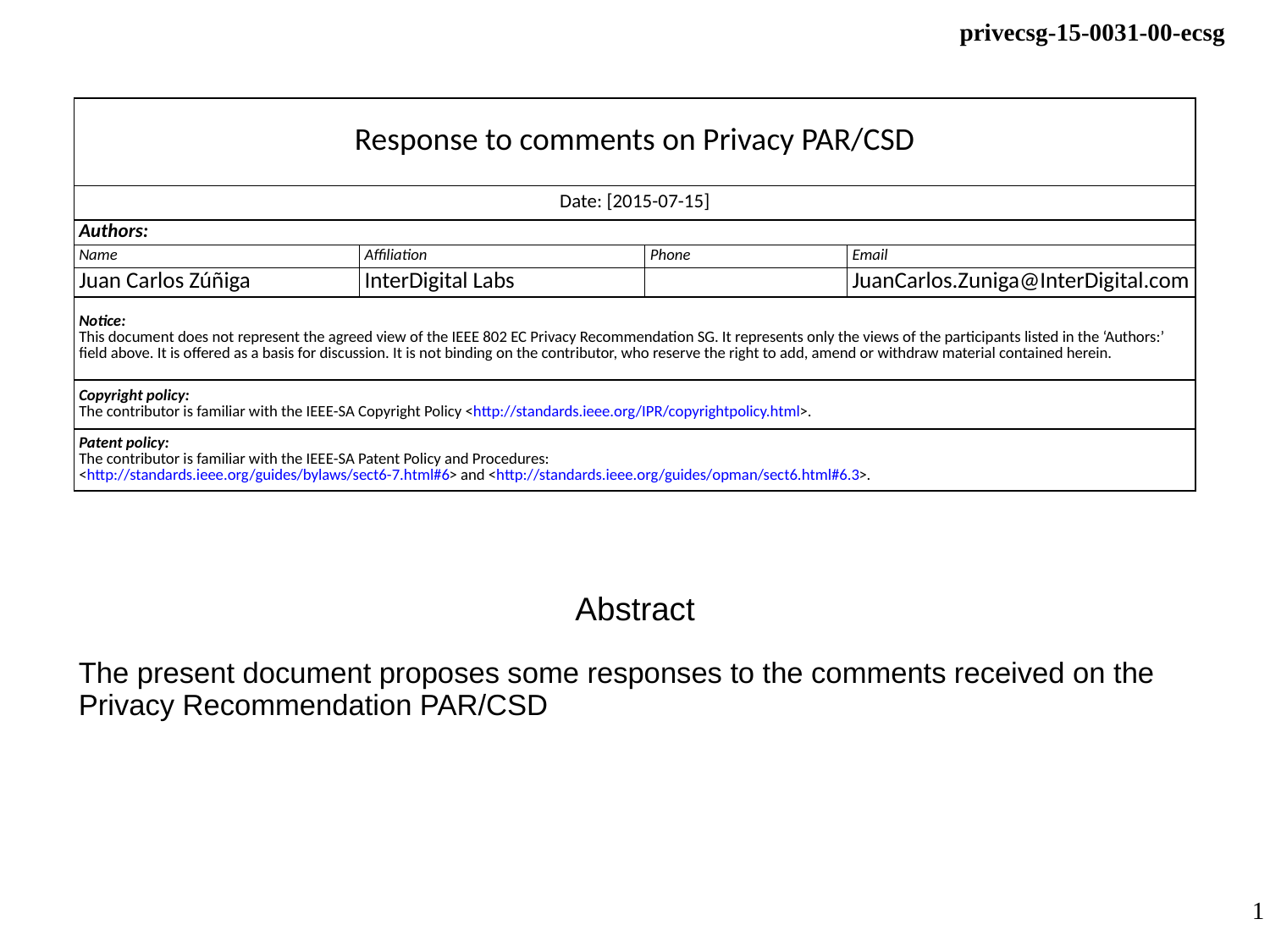

| Response to comments on Privacy PAR/CSD |  |  |  |
| --- | --- | --- | --- |
| Date: [2015-07-15] |  |  |  |
| Authors: |  |  |  |
| Name | Affiliation | Phone | Email |
| Juan Carlos Zúñiga | InterDigital Labs |  | JuanCarlos.Zuniga@InterDigital.com |
| Notice: This document does not represent the agreed view of the IEEE 802 EC Privacy Recommendation SG. It represents only the views of the participants listed in the ‘Authors:’ field above. It is offered as a basis for discussion. It is not binding on the contributor, who reserve the right to add, amend or withdraw material contained herein. |  |  |  |
| Copyright policy: The contributor is familiar with the IEEE-SA Copyright Policy <http://standards.ieee.org/IPR/copyrightpolicy.html>. |  |  |  |
| Patent policy: The contributor is familiar with the IEEE-SA Patent Policy and Procedures: <http://standards.ieee.org/guides/bylaws/sect6-7.html#6> and <http://standards.ieee.org/guides/opman/sect6.html#6.3>. |  |  |  |
Abstract

The present document proposes some responses to the comments received on the Privacy Recommendation PAR/CSD